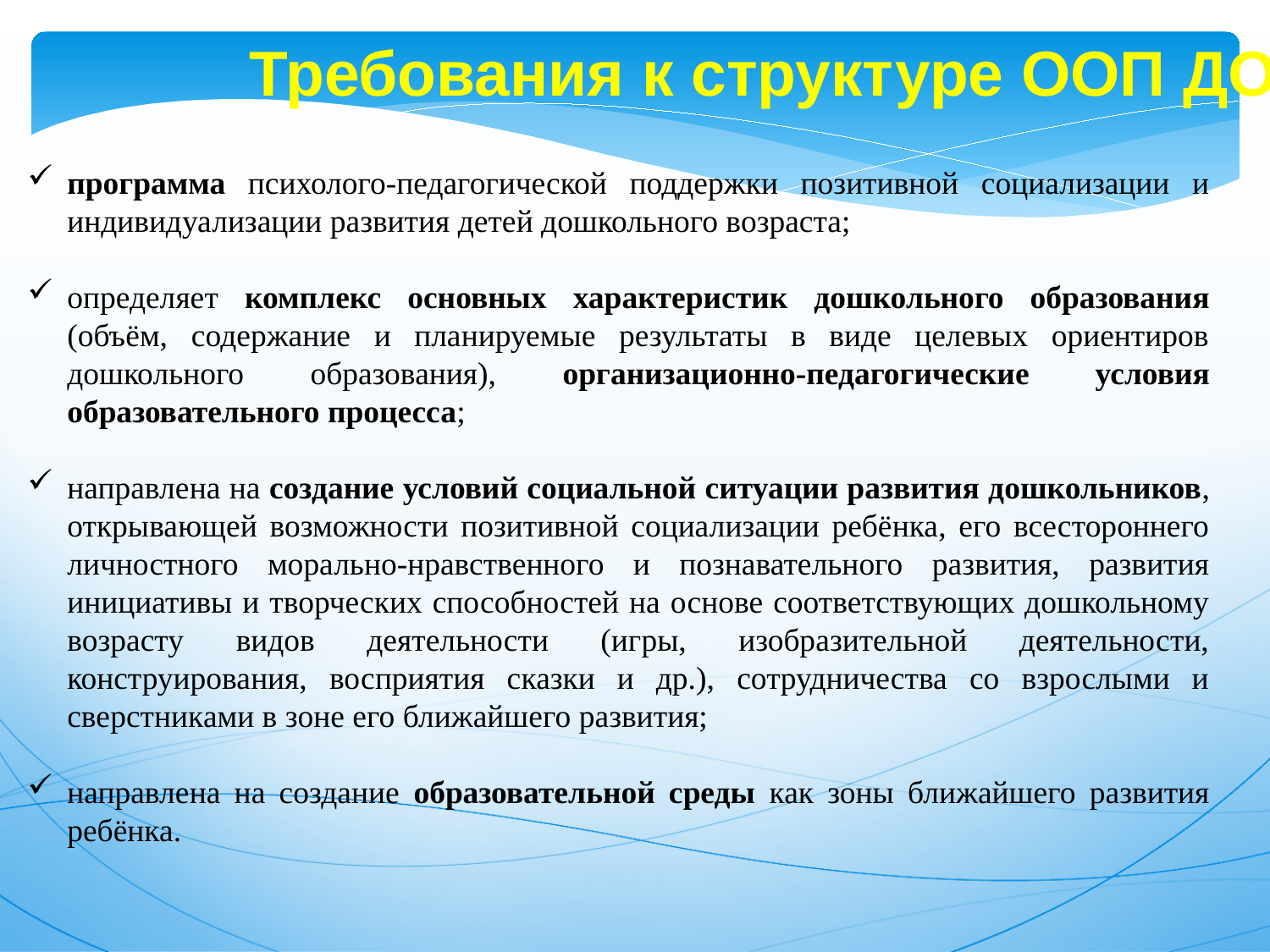

Требования к структуре ООП ДО
программа психолого-педагогической поддержки позитивной социализации и индивидуализации развития детей дошкольного возраста;

определяет комплекс основных характеристик дошкольного образования (объём, содержание и планируемые результаты в виде целевых ориентиров дошкольного образования), организационно-педагогические условия образовательного процесса;

направлена на создание условий социальной ситуации развития дошкольников, открывающей возможности позитивной социализации ребёнка, его всестороннего личностного морально-нравственного и познавательного развития, развития инициативы и творческих способностей на основе соответствующих дошкольному возрасту видов деятельности (игры, изобразительной деятельности, конструирования, восприятия сказки и др.), сотрудничества со взрослыми и сверстниками в зоне его ближайшего развития;

направлена на создание образовательной среды как зоны ближайшего развития ребёнка.